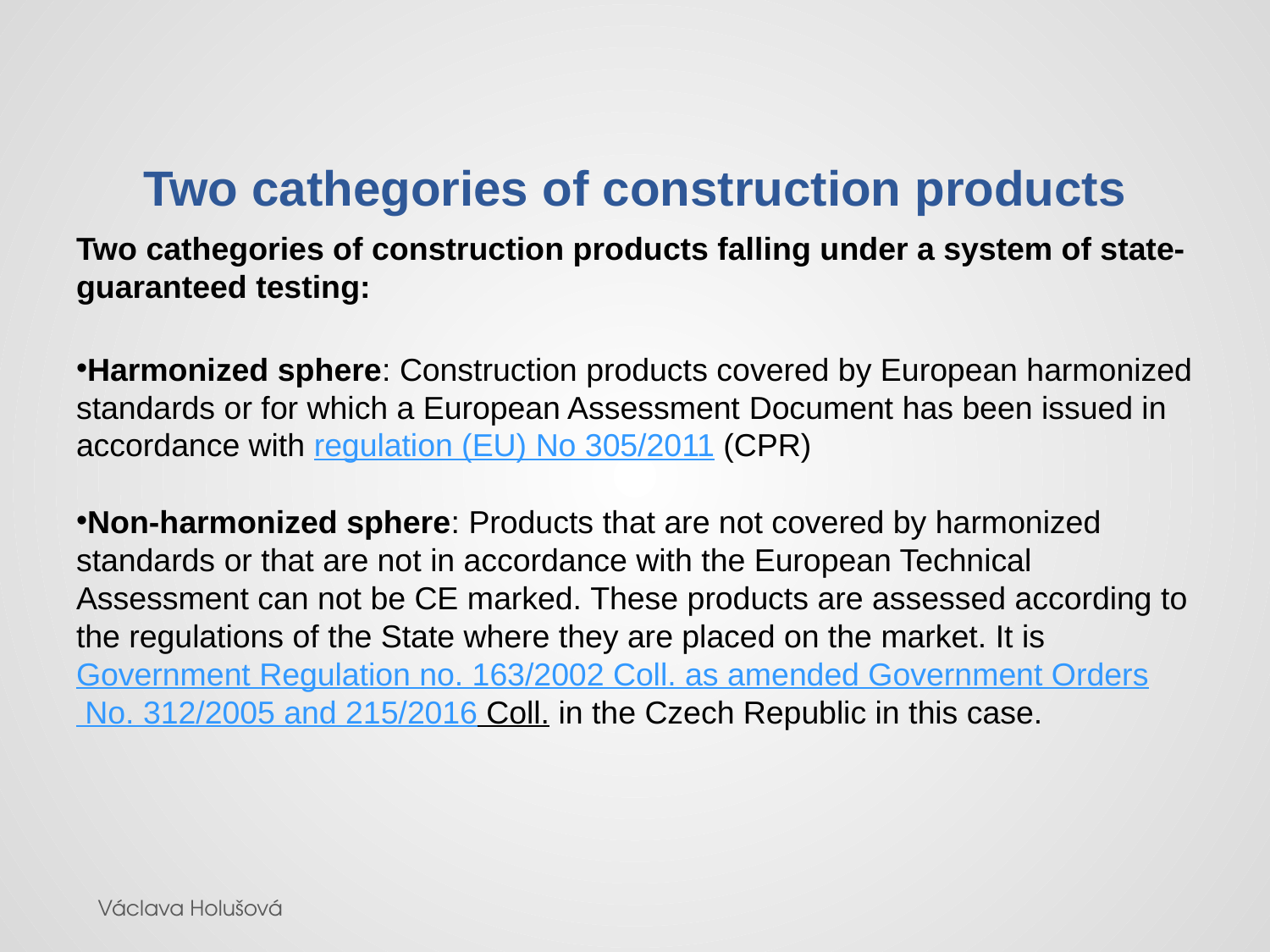

# Two cathegories of construction products
Two cathegories of construction products falling under a system of state-guaranteed testing:

Harmonized sphere: Construction products covered by European harmonized standards or for which a European Assessment Document has been issued in accordance with regulation (EU) No 305/2011 (CPR)

Non-harmonized sphere: Products that are not covered by harmonized standards or that are not in accordance with the European Technical Assessment can not be CE marked. These products are assessed according to the regulations of the State where they are placed on the market. It is Government Regulation no. 163/2002 Coll. as amended Government Orders No. 312/2005 and 215/2016 Coll. in the Czech Republic in this case.

Václava Holušová